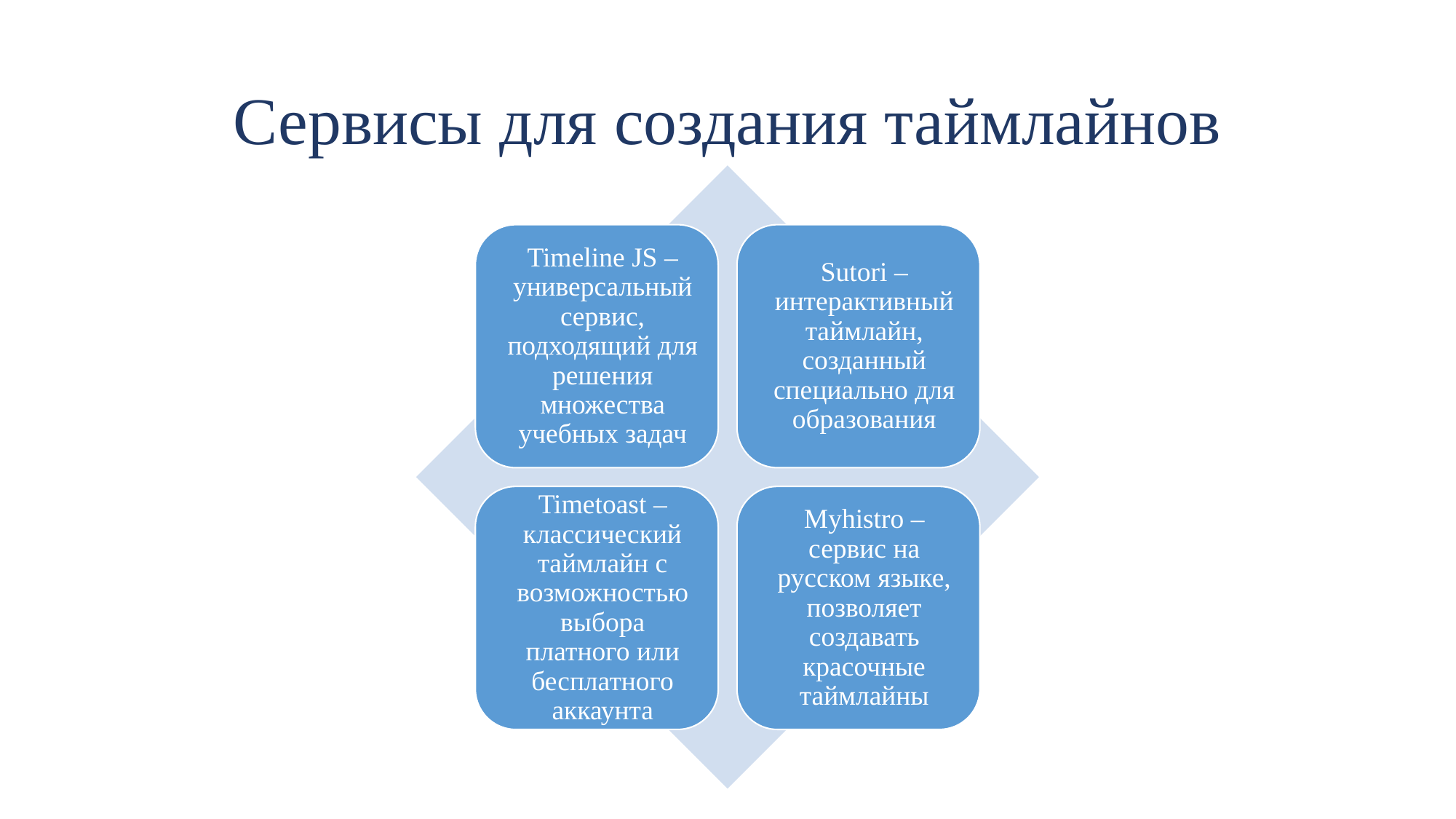

# Сервисы для создания таймлайнов
Timeline JS – универсальный сервис, подходящий для решения множества учебных задач
Sutori – интерактивный таймлайн, созданный специально для образования
Timetoast – классический таймлайн с возможностью выбора платного или бесплатного аккаунта
Myhistro – сервис на русском языке, позволяет создавать красочные таймлайны